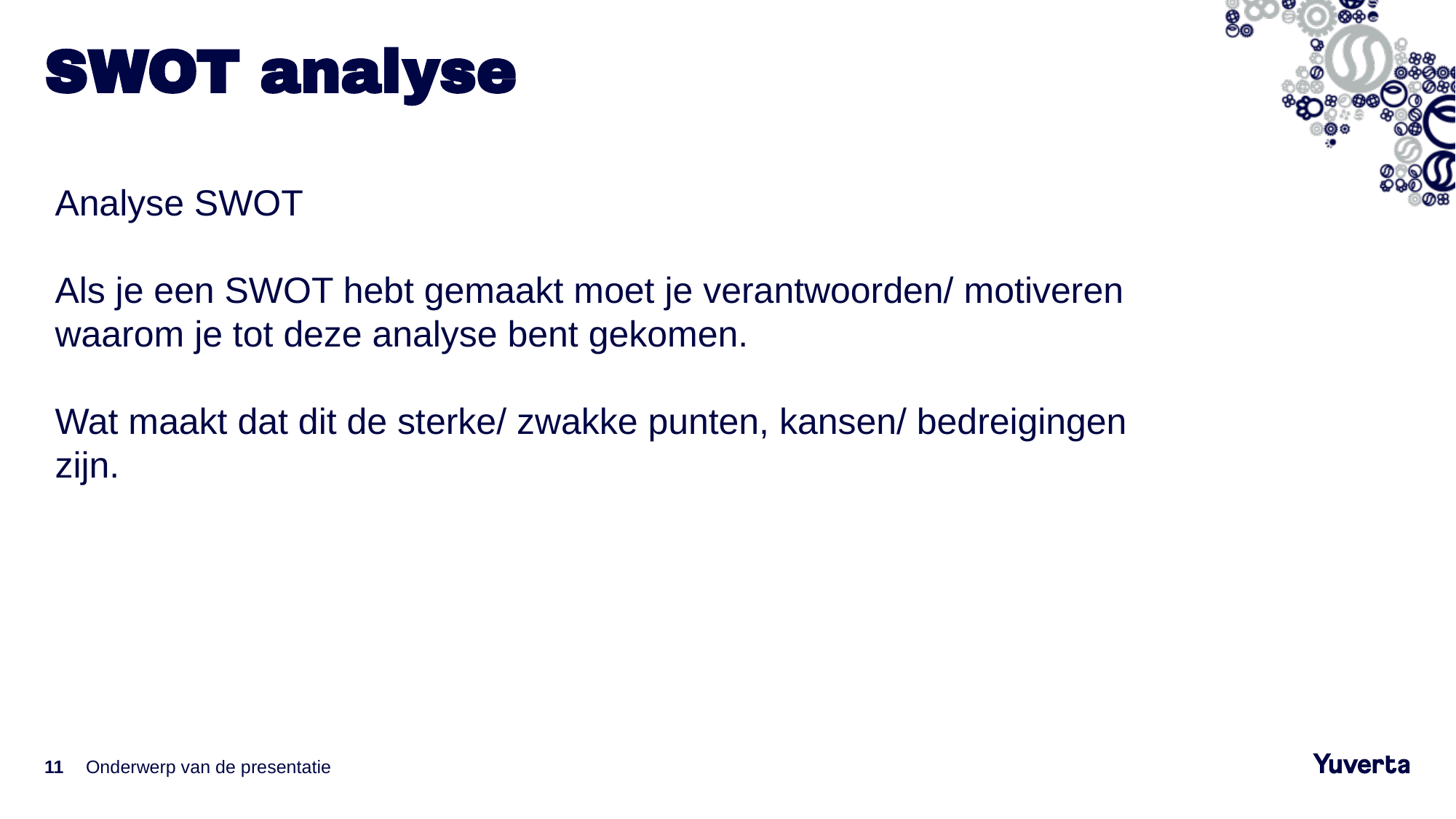

# SWOT analyse
Analyse SWOT

Als je een SWOT hebt gemaakt moet je verantwoorden/ motiveren waarom je tot deze analyse bent gekomen.

Wat maakt dat dit de sterke/ zwakke punten, kansen/ bedreigingen zijn.

11
Onderwerp van de presentatie
28-2-2023